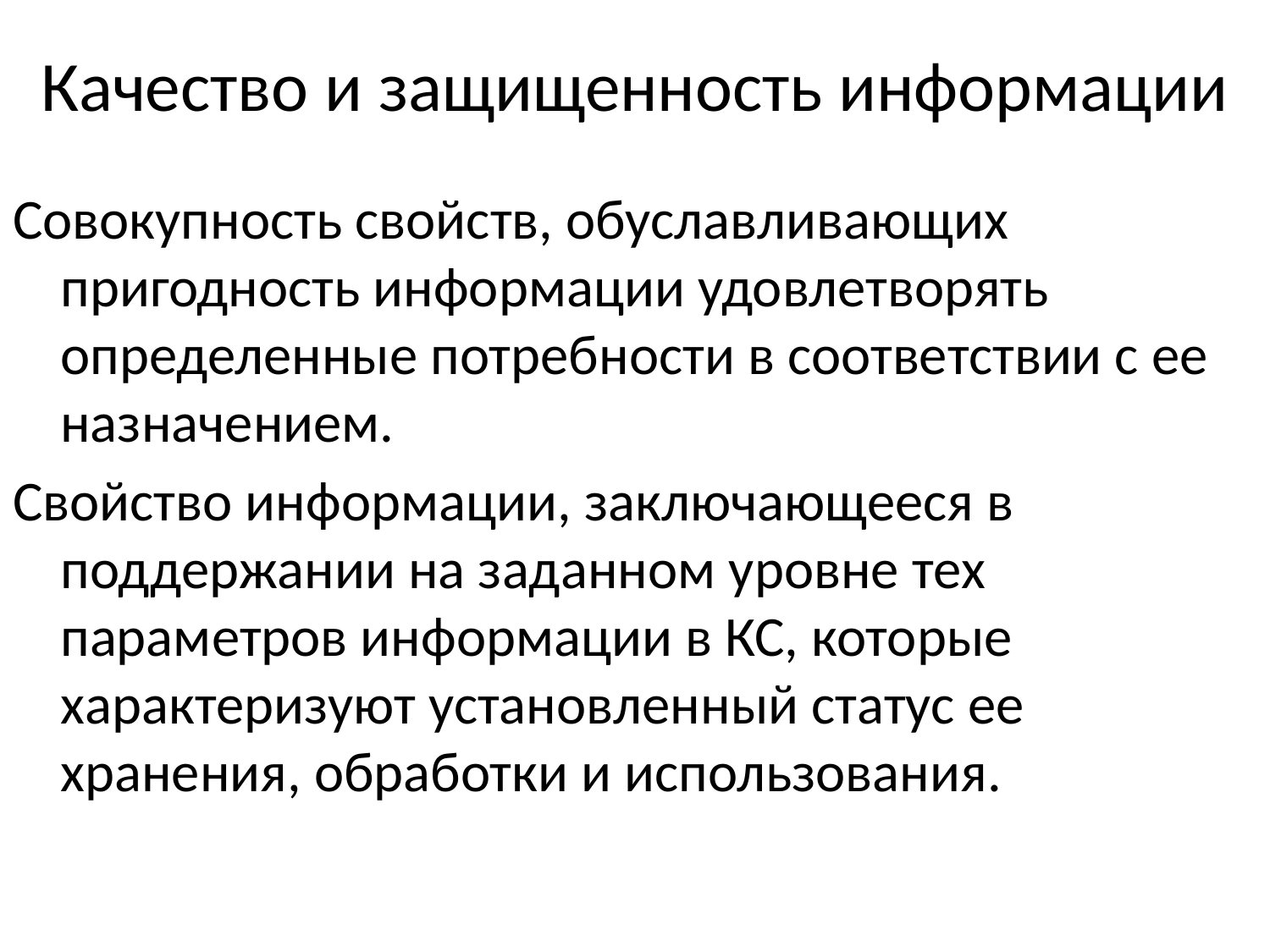

# Качество и защищенность информации
Совокупность свойств, обуславливающих пригодность информации удовлетворять определенные потребности в соответствии с ее назначением.
Свойство информации, заключающееся в поддержании на заданном уровне тех параметров информации в КС, которые характеризуют установленный статус ее хранения, обработки и использования.